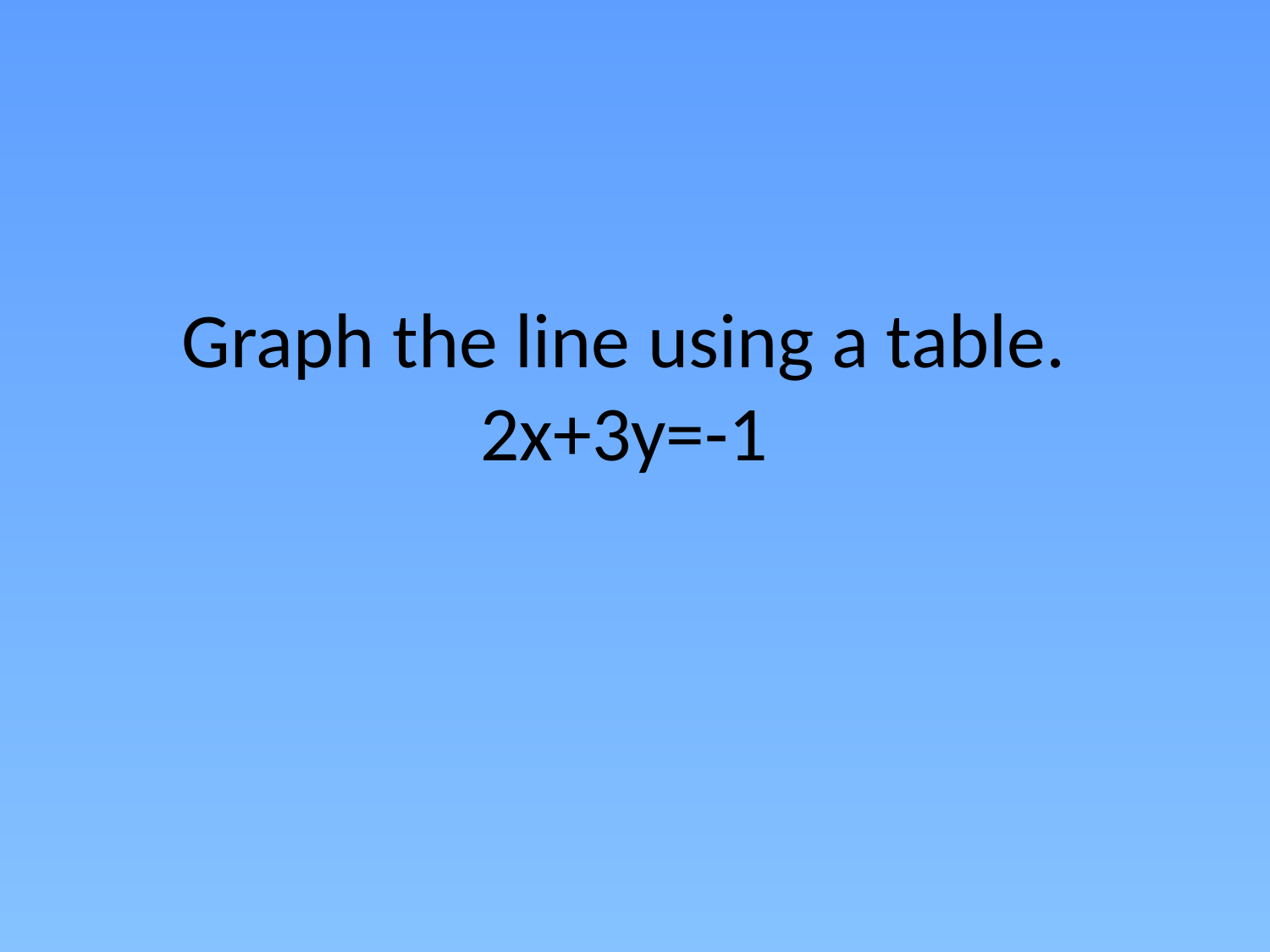

# Graph the line using a table. 2x+3y=-1